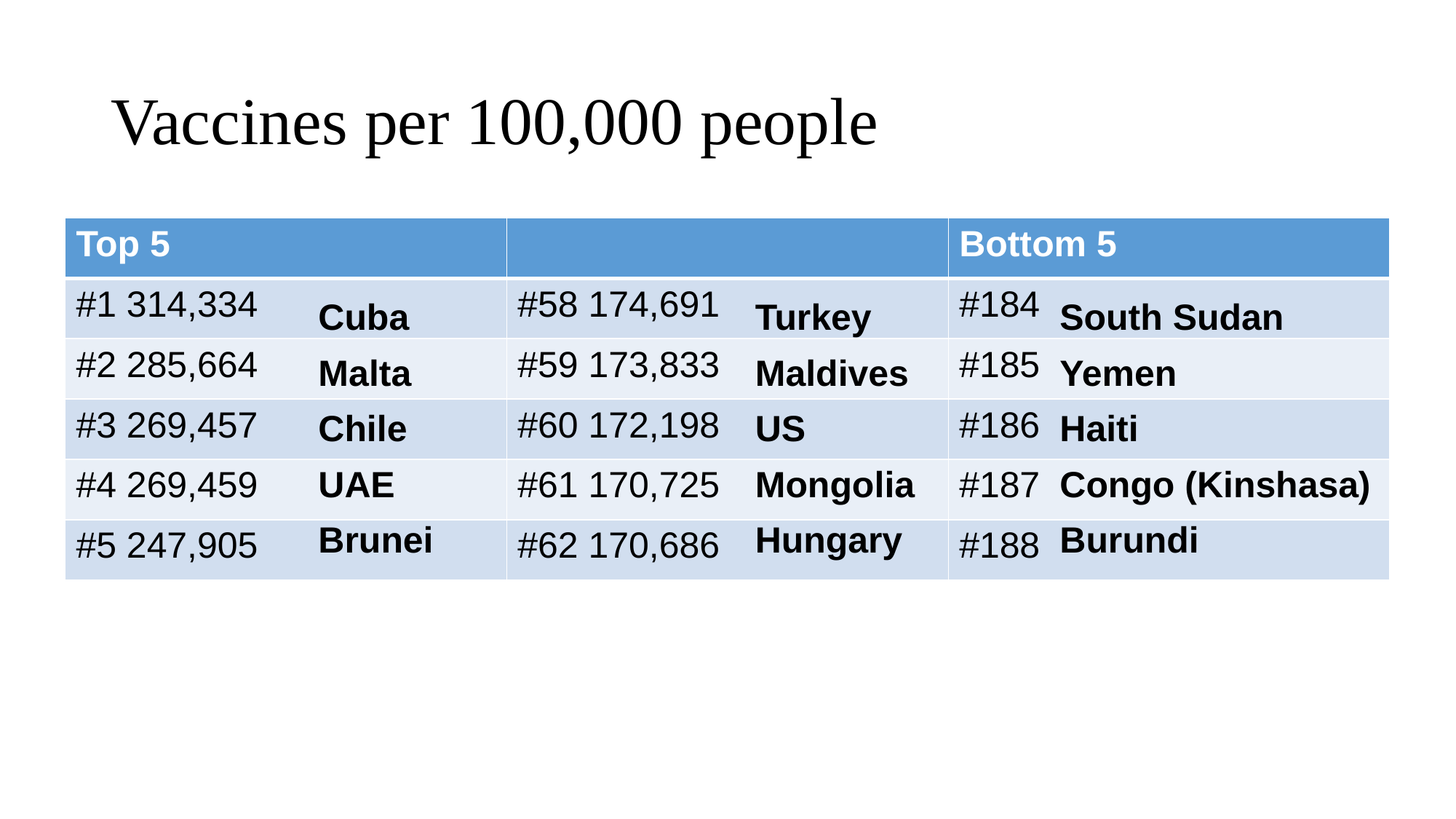

# Vaccines per 100,000 people
| Top 5 |  | Bottom 5 |
| --- | --- | --- |
| #1 314,334 | #58 174,691 | #184 |
| #2 285,664 | #59 173,833 | #185 |
| #3 269,457 | #60 172,198 | #186 |
| #4 269,459 | #61 170,725 | #187 |
| #5 247,905 | #62 170,686 | #188 |
South Sudan
Yemen
Haiti
Congo (Kinshasa)
Burundi
Turkey
Maldives
US
Mongolia
Hungary
Cuba
Malta
Chile
UAE
Brunei